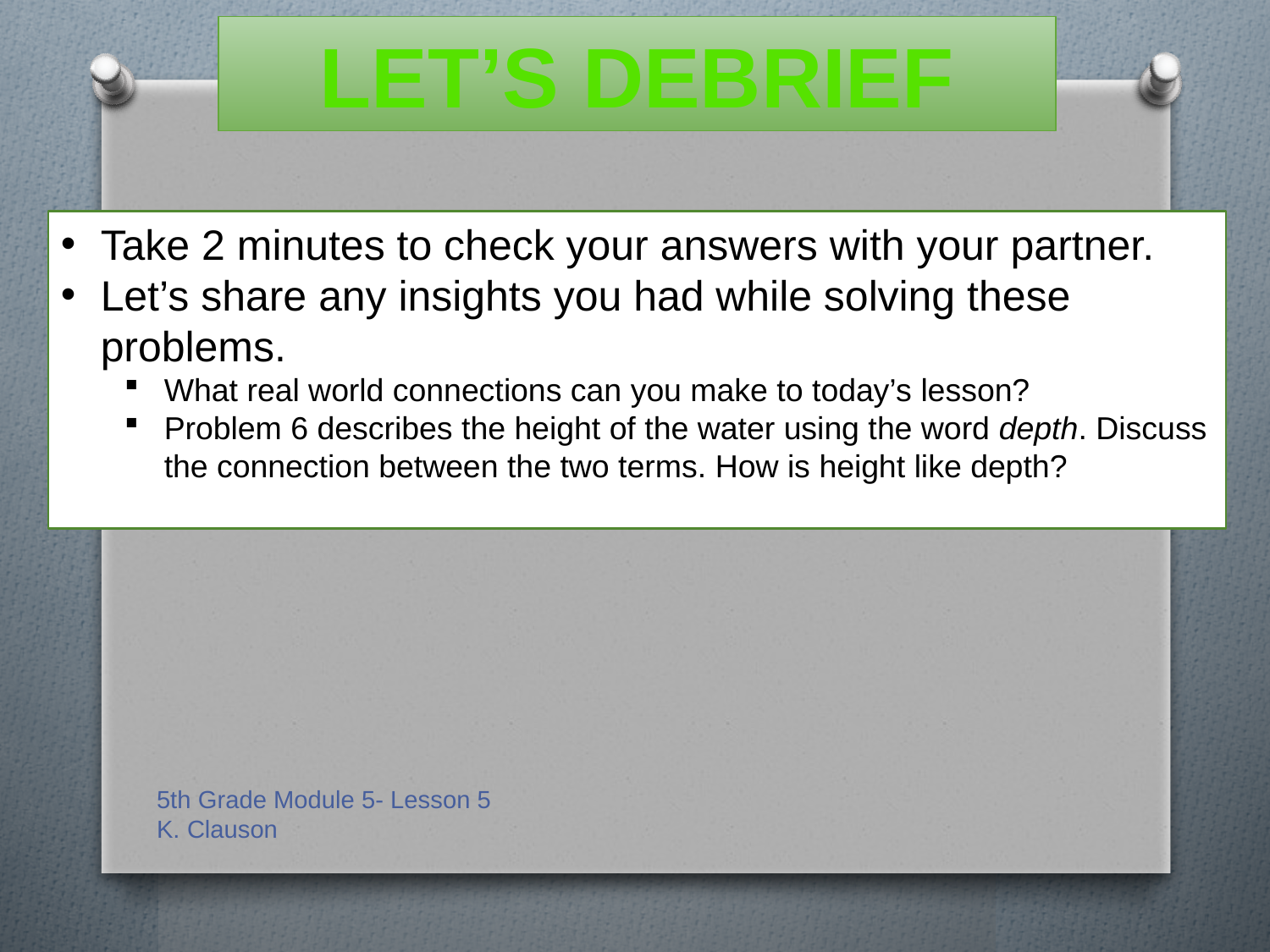

LET’S Debrief
Take 2 minutes to check your answers with your partner.
Let’s share any insights you had while solving these problems.
What real world connections can you make to today’s lesson?
Problem 6 describes the height of the water using the word depth. Discuss the connection between the two terms. How is height like depth?

5th Grade Module 5- Lesson 5
K. Clauson